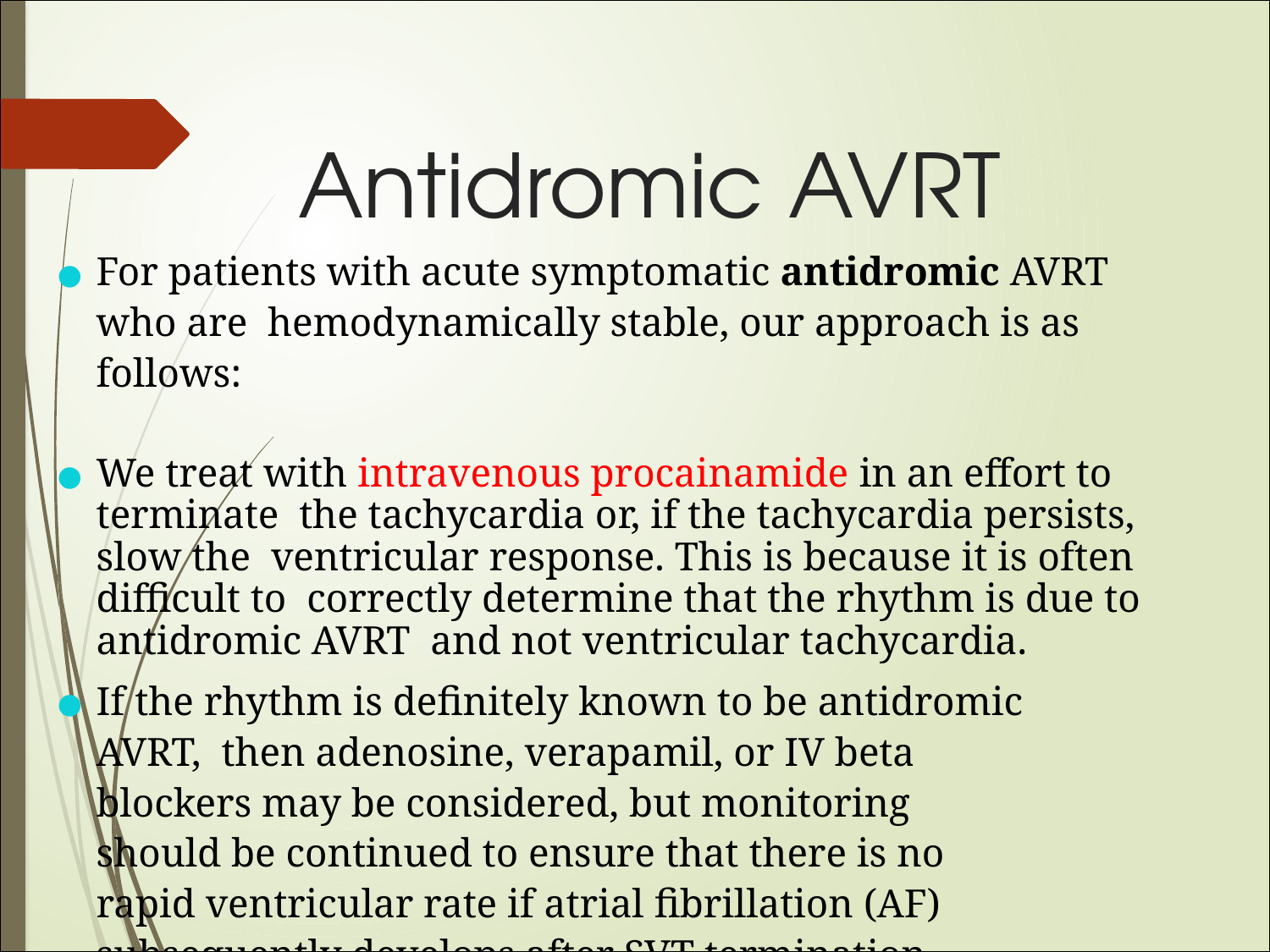

# Antidromic AVRT
For patients with acute symptomatic antidromic AVRT who are  hemodynamically stable, our approach is as follows:

We treat with intravenous procainamide in an effort to terminate  the tachycardia or, if the tachycardia persists, slow the  ventricular response. This is because it is often difficult to  correctly determine that the rhythm is due to antidromic AVRT  and not ventricular tachycardia.
If the rhythm is definitely known to be antidromic AVRT,  then adenosine, verapamil, or IV beta blockers may be considered, but monitoring should be continued to ensure that there is no rapid ventricular rate if atrial fibrillation (AF)  subsequently develops after SVT termination.